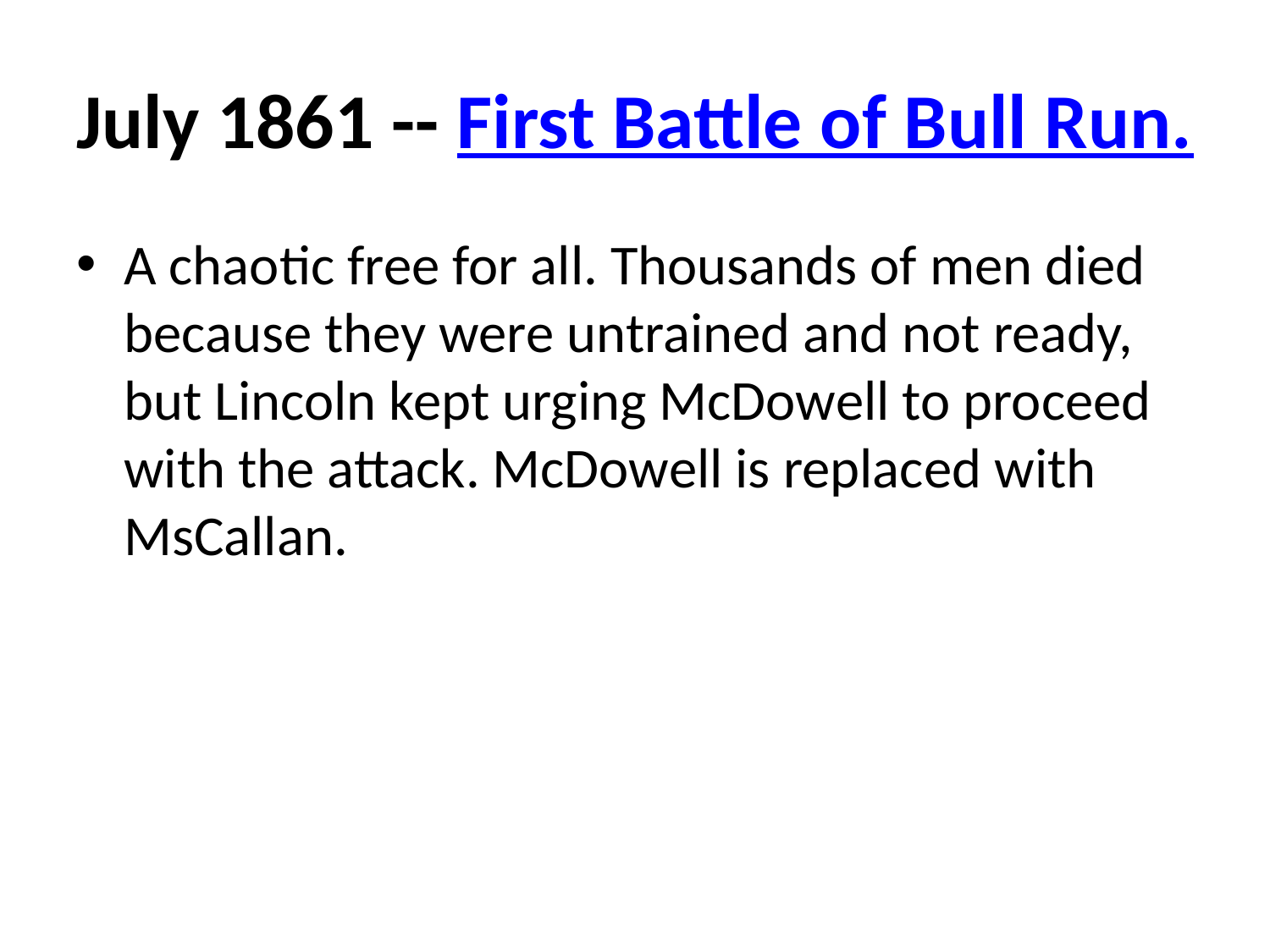

# July 1861 -- First Battle of Bull Run.
A chaotic free for all. Thousands of men died because they were untrained and not ready, but Lincoln kept urging McDowell to proceed with the attack. McDowell is replaced with MsCallan.